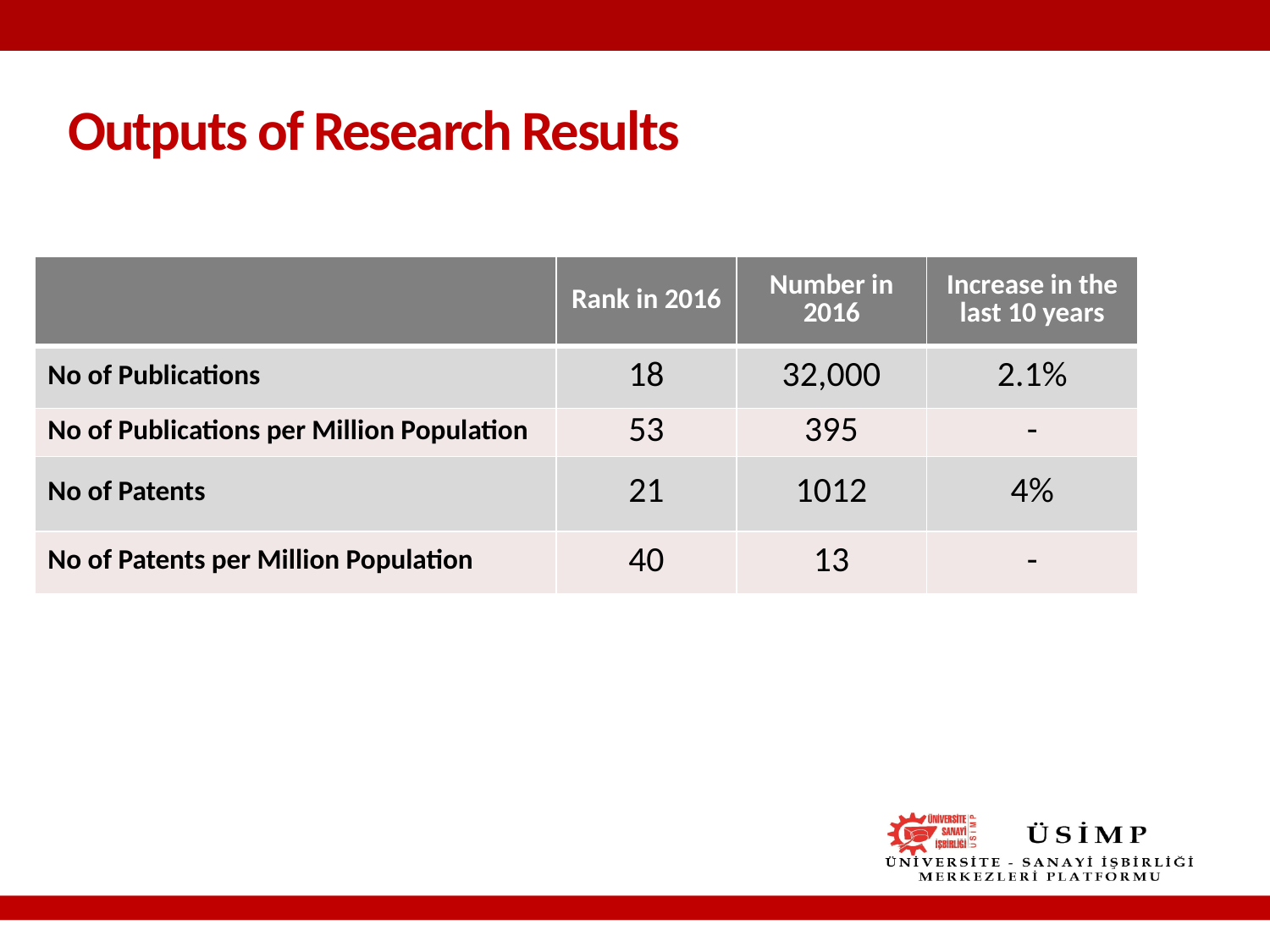

# Outputs of Research Results
|  | Rank in 2016 | Number in 2016 | Increase in the last 10 years |
| --- | --- | --- | --- |
| No of Publications | 18 | 32,000 | 2.1% |
| No of Publications per Million Population | 53 | 395 | - |
| No of Patents | 21 | 1012 | 4% |
| No of Patents per Million Population | 40 | 13 | - |